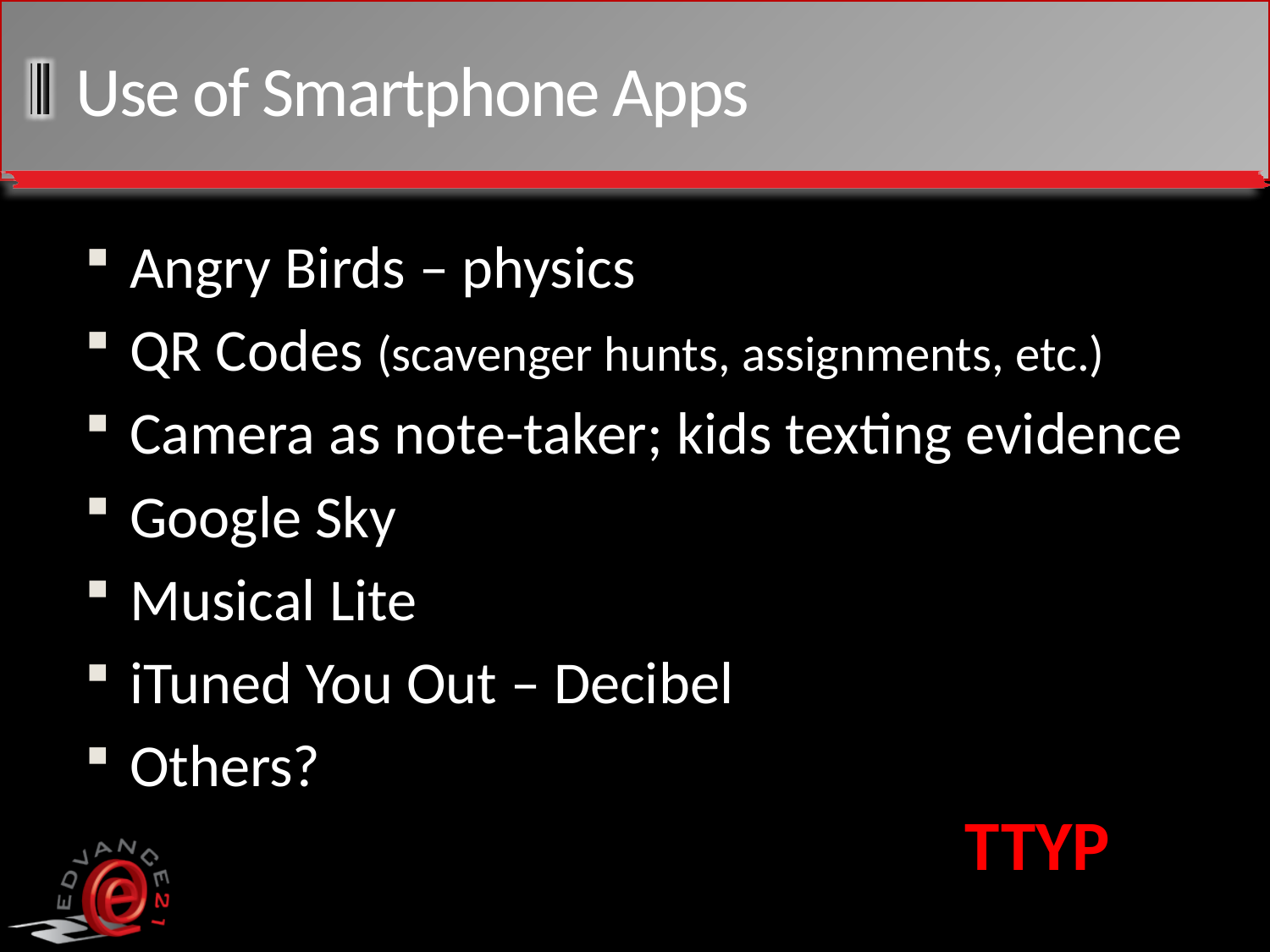

# Use of Smartphone Apps
Angry Birds – physics
QR Codes (scavenger hunts, assignments, etc.)
Camera as note-taker; kids texting evidence
Google Sky
Musical Lite
iTuned You Out – Decibel
Others?

TTYP